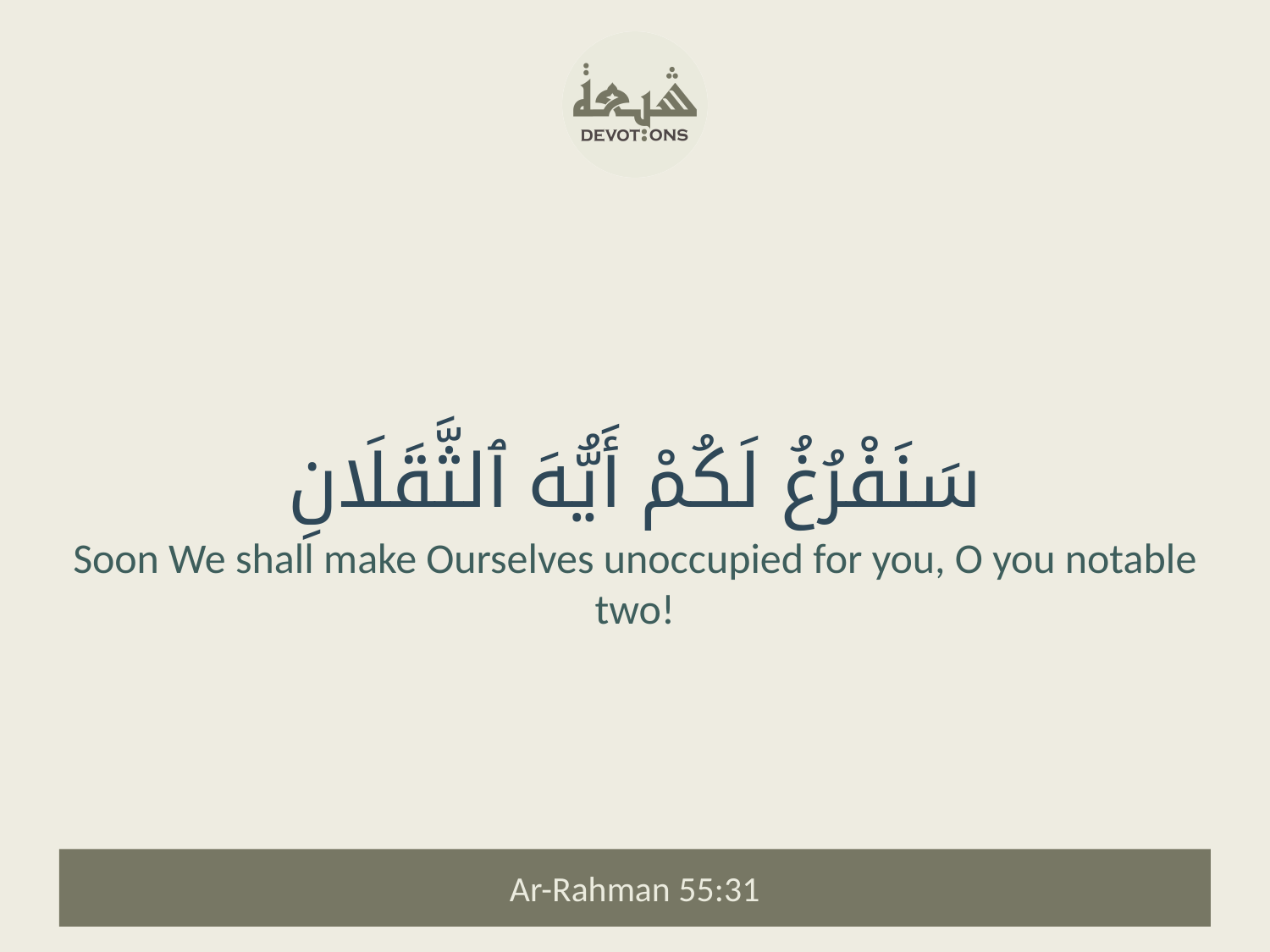

سَنَفْرُغُ لَكُمْ أَيُّهَ ٱلثَّقَلَانِ
Soon We shall make Ourselves unoccupied for you, O you notable two!
Ar-Rahman 55:31